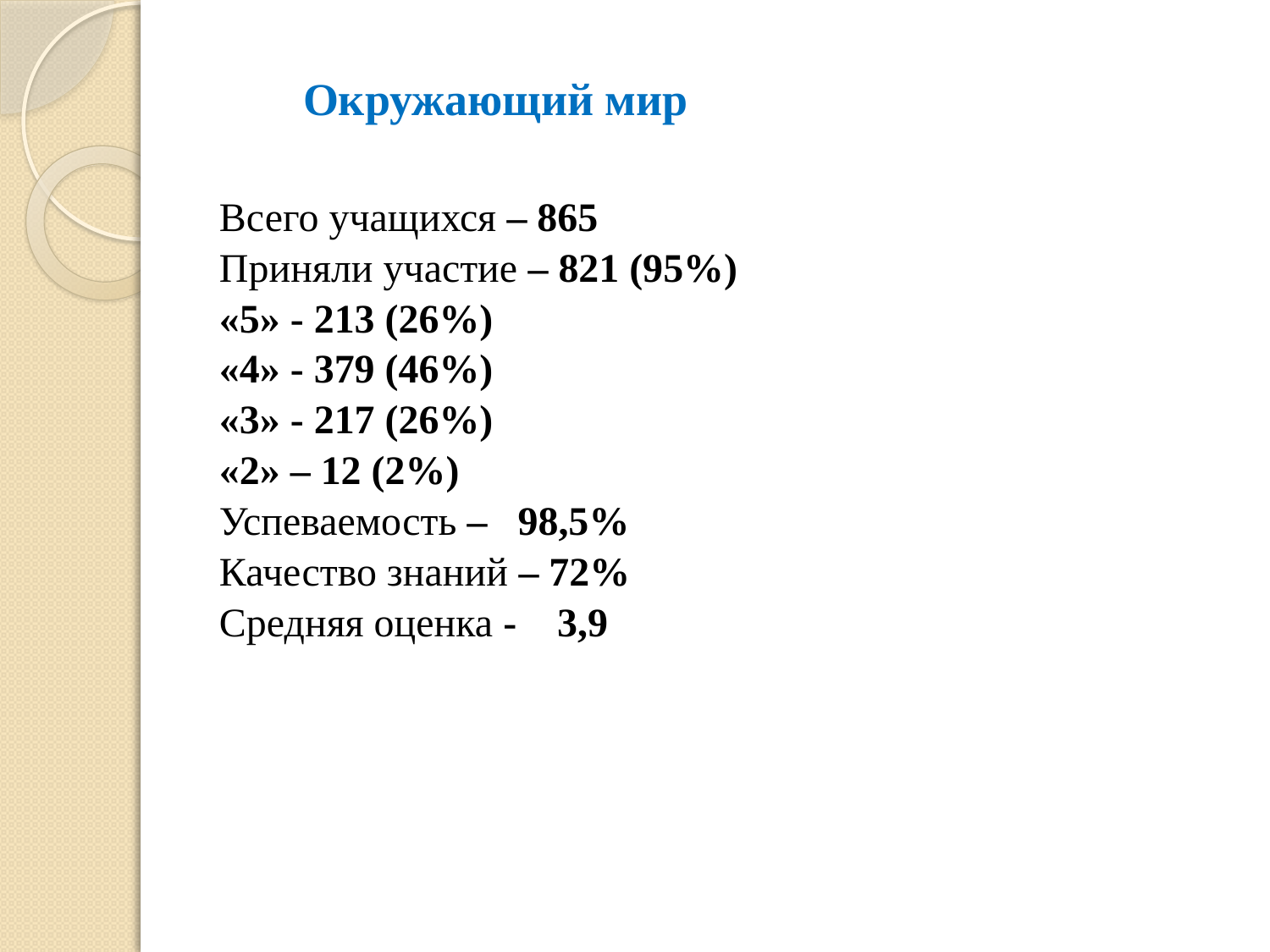

Окружающий мир

Всего учащихся – 865
Приняли участие – 821 (95%)
«5» - 213 (26%)
«4» - 379 (46%)
«3» - 217 (26%)
«2» – 12 (2%)
Успеваемость –   98,5%
Качество знаний – 72%
Средняя оценка -    3,9
#